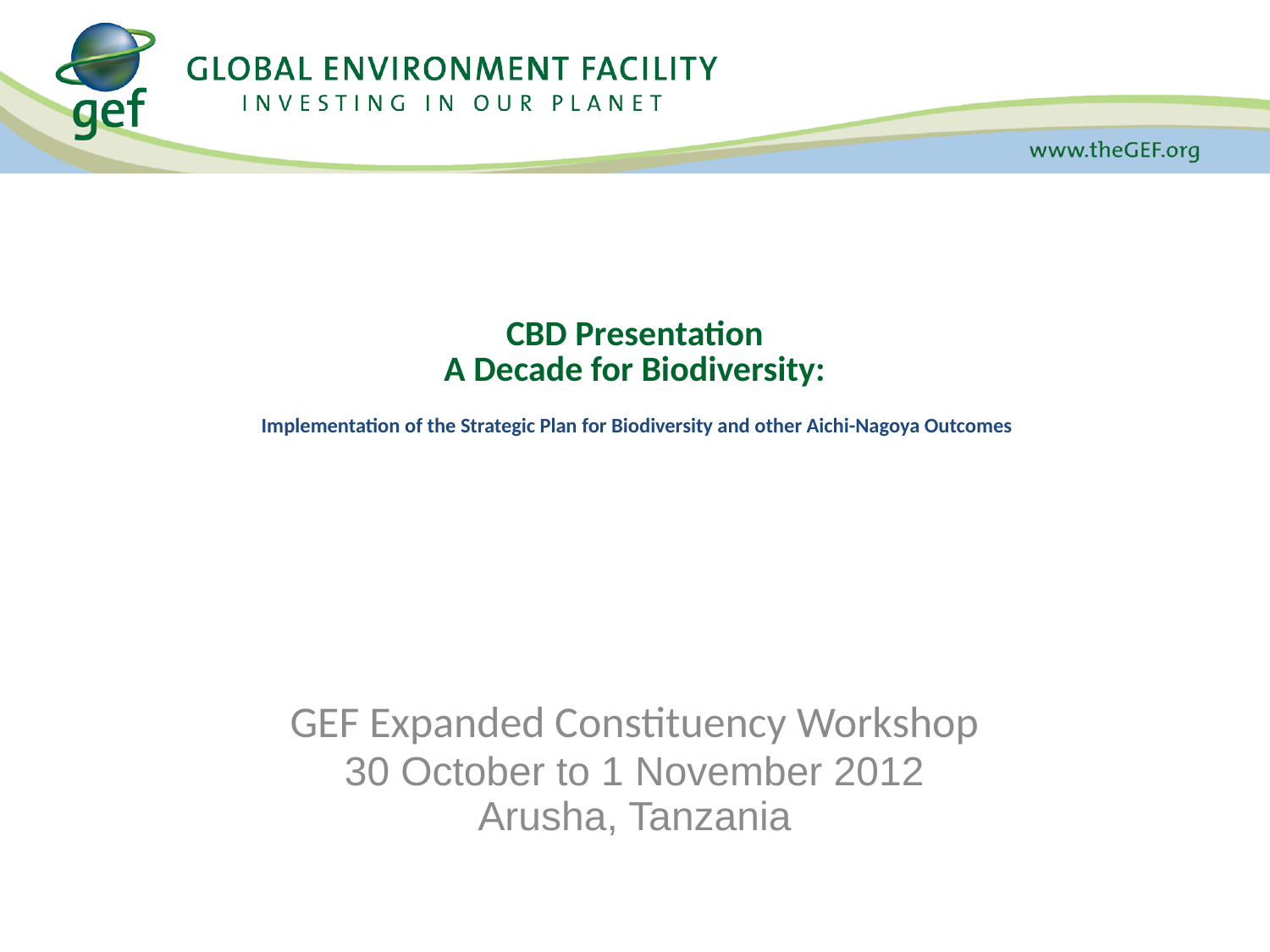

# CBD Presentation A Decade for Biodiversity: Implementation of the Strategic Plan for Biodiversity and other Aichi-Nagoya Outcomes
GEF Expanded Constituency Workshop
30 October to 1 November 2012
Arusha, Tanzania